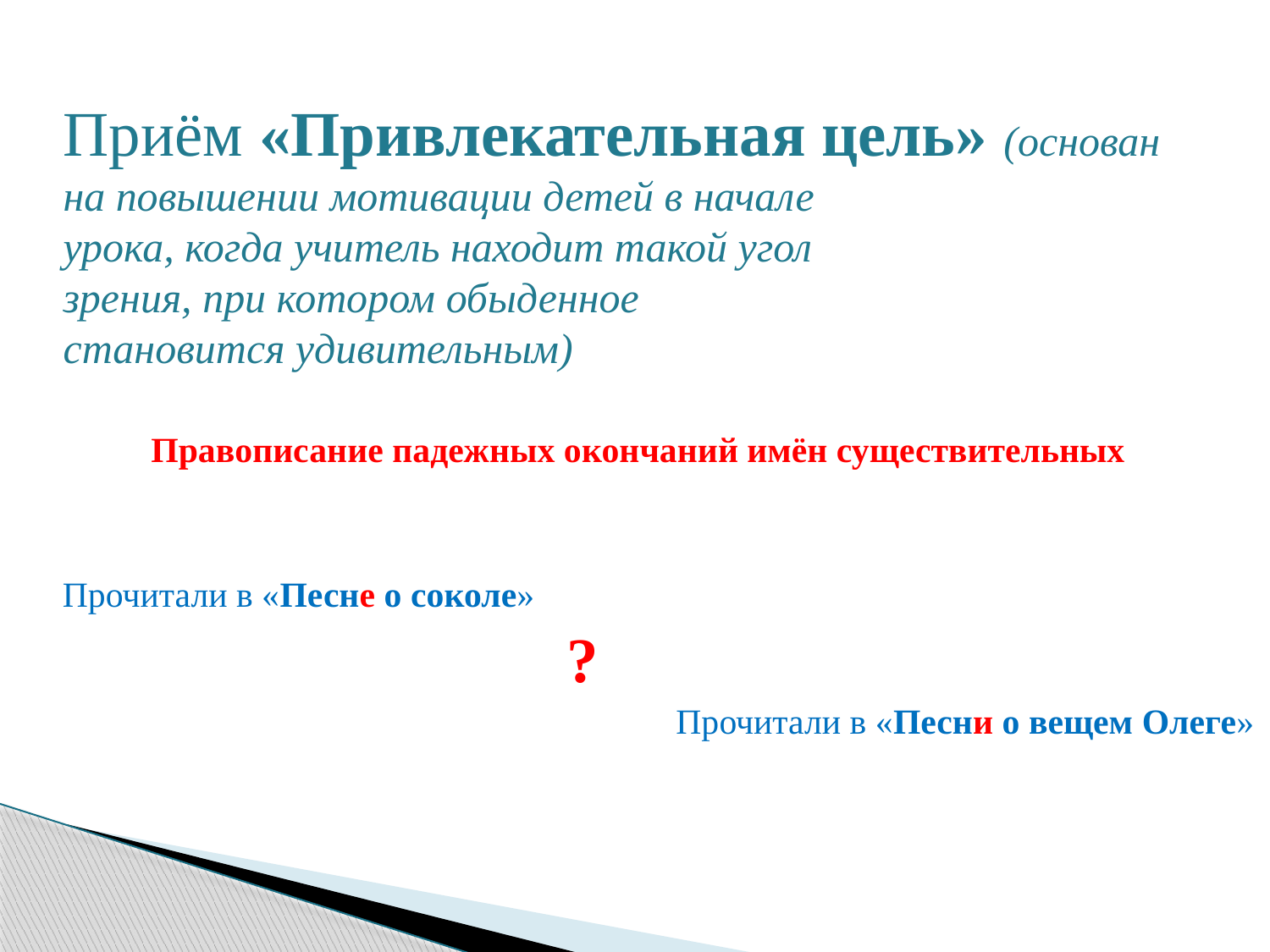

Приём «Привлекательная цель» (основан
на повышении мотивации детей в начале
урока, когда учитель находит такой угол
зрения, при котором обыденное
становится удивительным)
Правописание падежных окончаний имён существительных
Прочитали в «Песне о соколе»

                                                                     Прочитали в «Песни о вещем Олеге»
?